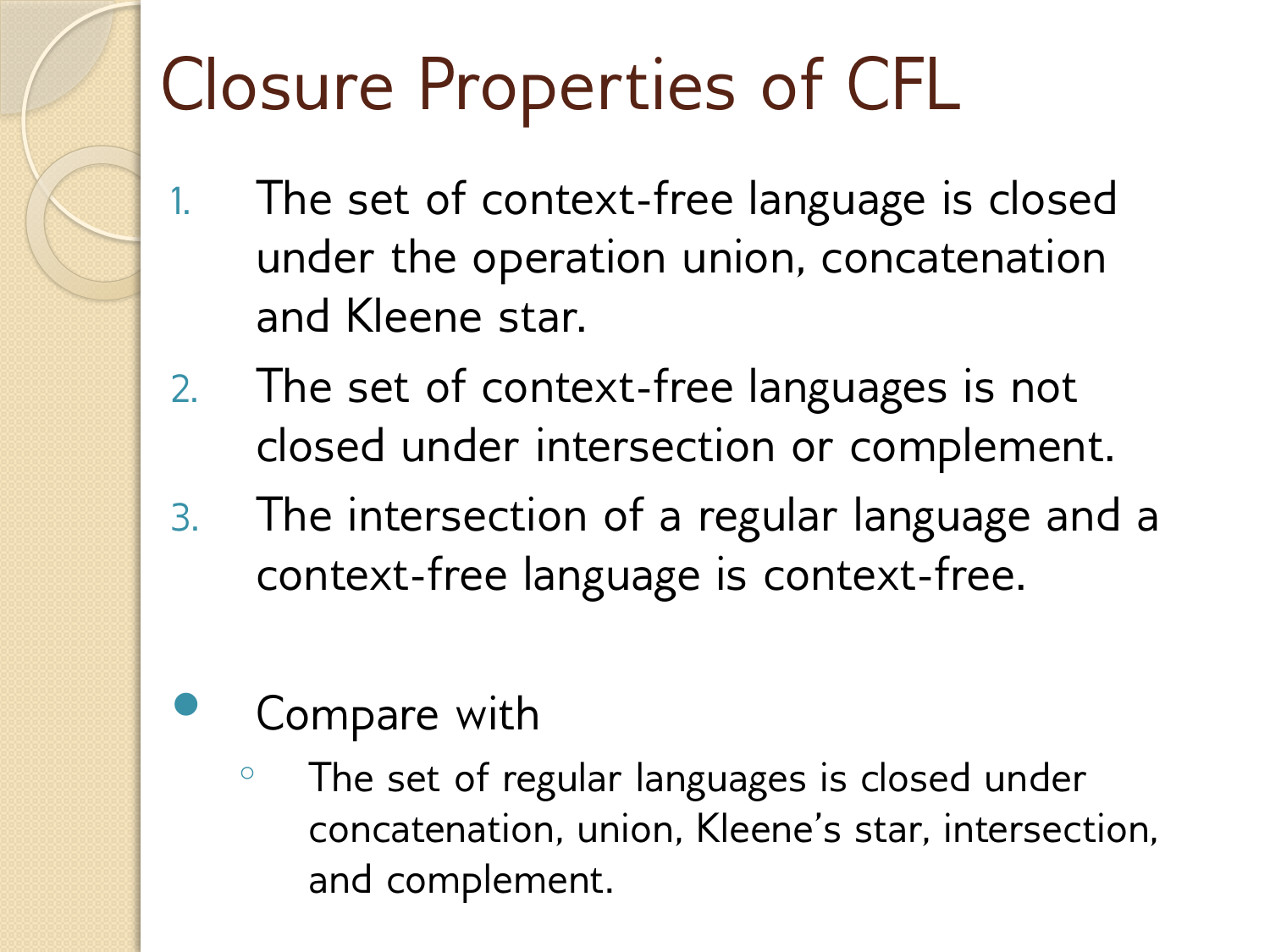

# Closure Properties of CFL
The set of context-free language is closed under the operation union, concatenation and Kleene star.
The set of context-free languages is not closed under intersection or complement.
The intersection of a regular language and a context-free language is context-free.

Compare with
The set of regular languages is closed under concatenation, union, Kleene’s star, intersection, and complement.